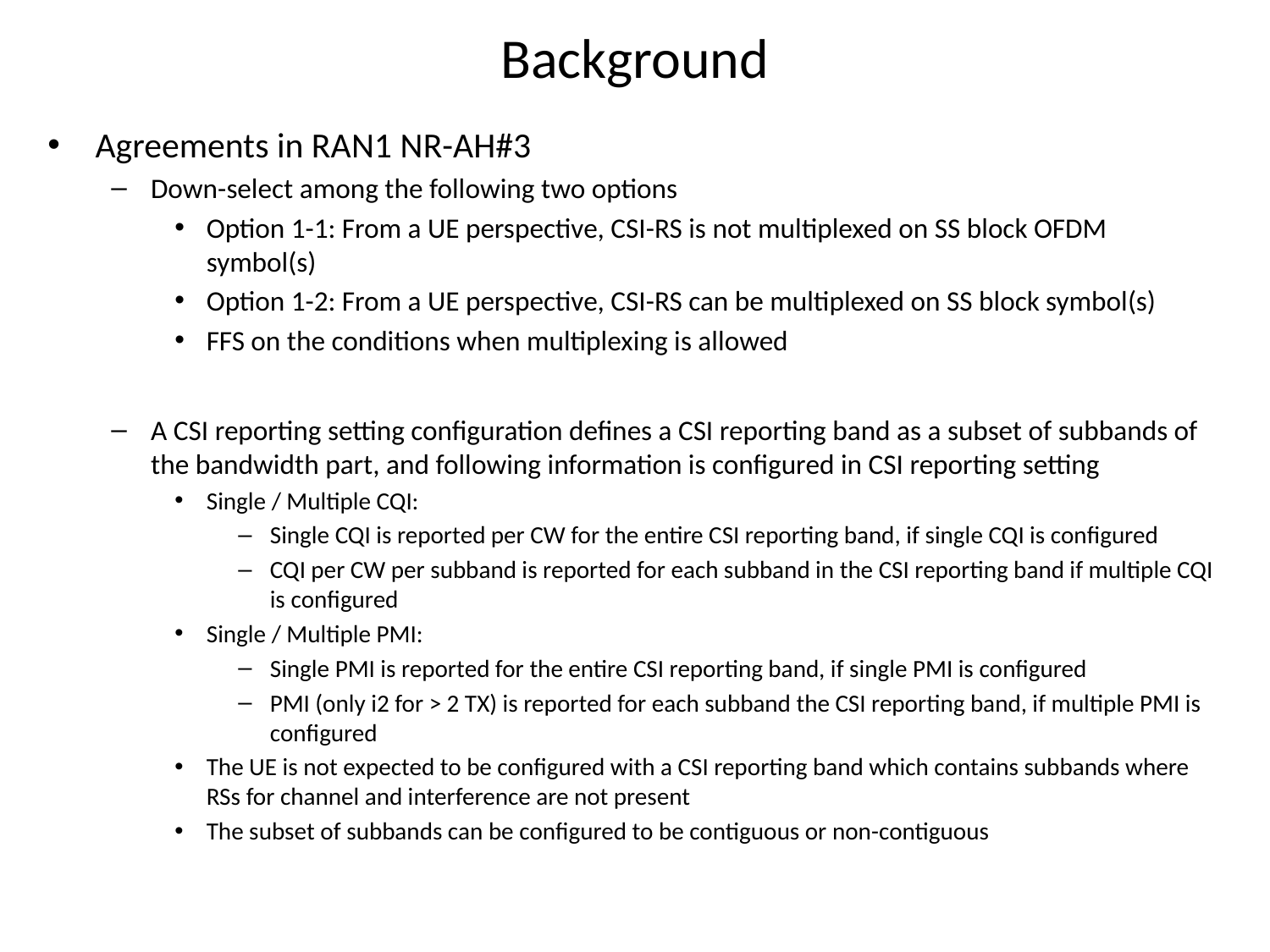

# Background
Agreements in RAN1 NR-AH#3
Down-select among the following two options
Option 1-1: From a UE perspective, CSI-RS is not multiplexed on SS block OFDM symbol(s)
Option 1-2: From a UE perspective, CSI-RS can be multiplexed on SS block symbol(s)
FFS on the conditions when multiplexing is allowed

A CSI reporting setting configuration defines a CSI reporting band as a subset of subbands of the bandwidth part, and following information is configured in CSI reporting setting
Single / Multiple CQI:
Single CQI is reported per CW for the entire CSI reporting band, if single CQI is configured
CQI per CW per subband is reported for each subband in the CSI reporting band if multiple CQI is configured
Single / Multiple PMI:
Single PMI is reported for the entire CSI reporting band, if single PMI is configured
PMI (only i2 for > 2 TX) is reported for each subband the CSI reporting band, if multiple PMI is configured
The UE is not expected to be configured with a CSI reporting band which contains subbands where RSs for channel and interference are not present
The subset of subbands can be configured to be contiguous or non-contiguous